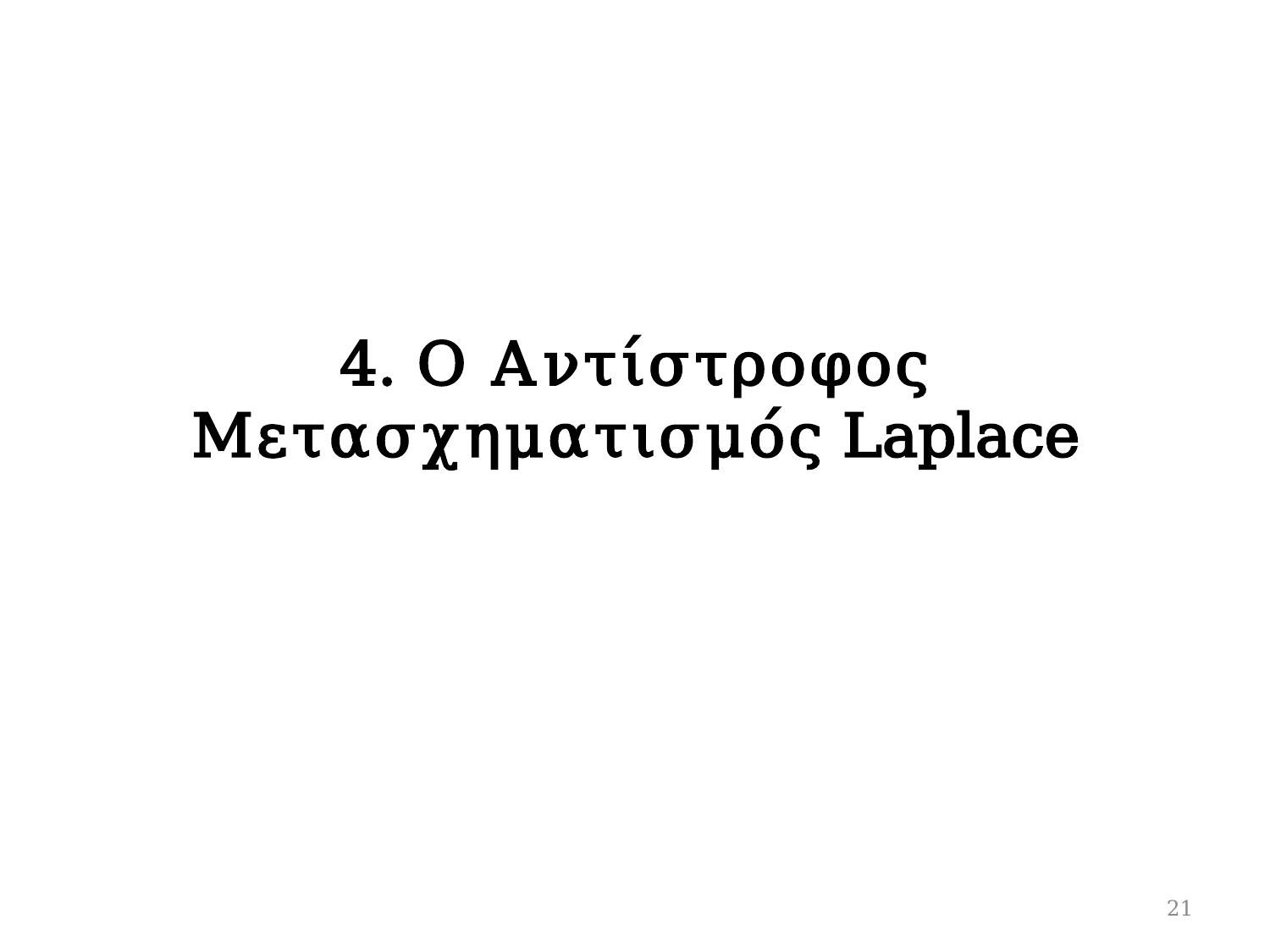

# 4. Ο Αντίστροφος Μετασχηματισμός Laplace
21